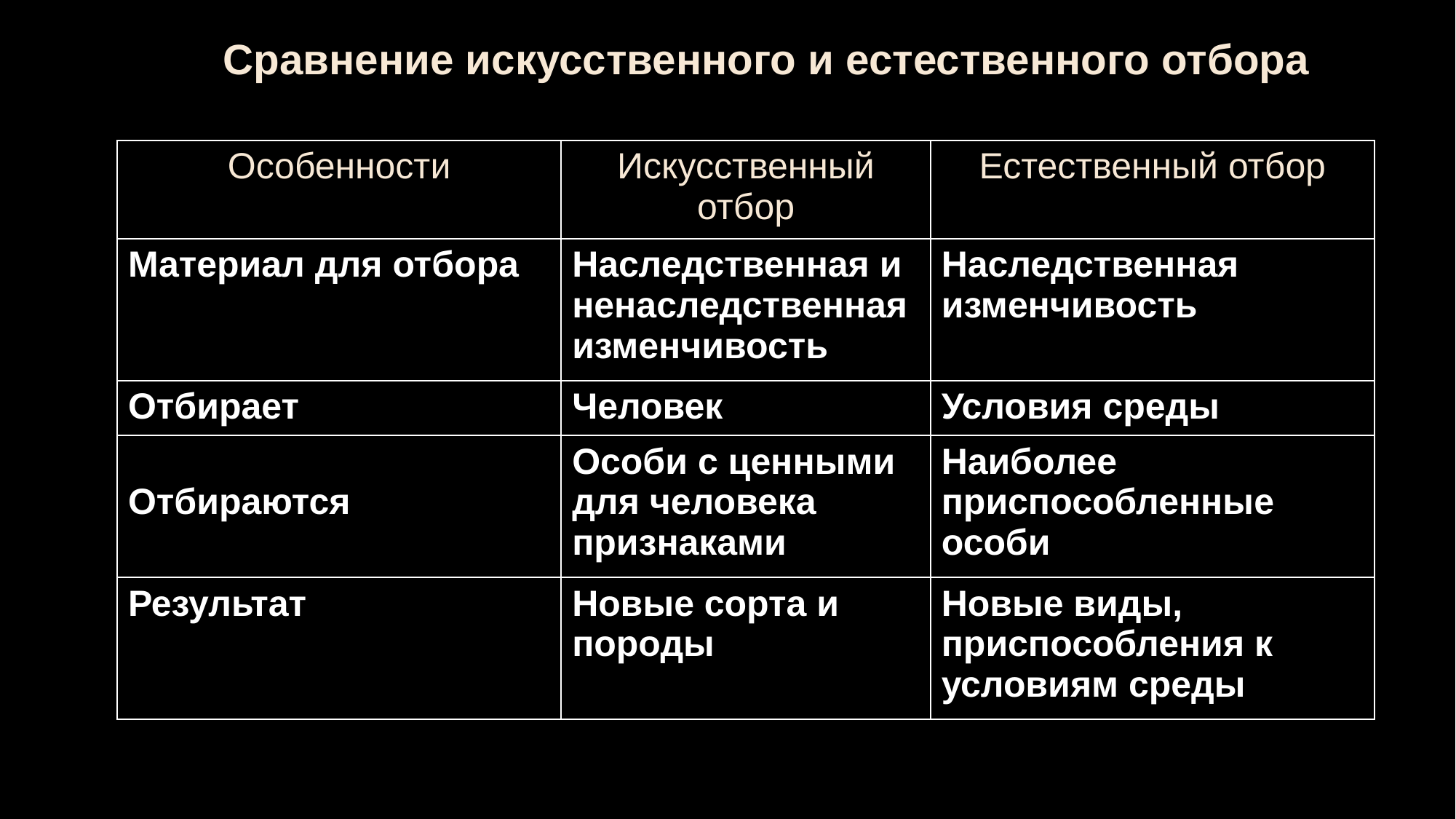

Сравнение искусственного и естественного отбора
| Особенности | Искусственный отбор | Естественный отбор |
| --- | --- | --- |
| Материал для отбора | Наследственная и ненаследственная изменчивость | Наследственная изменчивость |
| Отбирает | Человек | Условия среды |
| Отбираются | Особи с ценными для человека признаками | Наиболее приспособленные особи |
| Результат | Новые сорта и породы | Новые виды, приспособления к условиям среды |